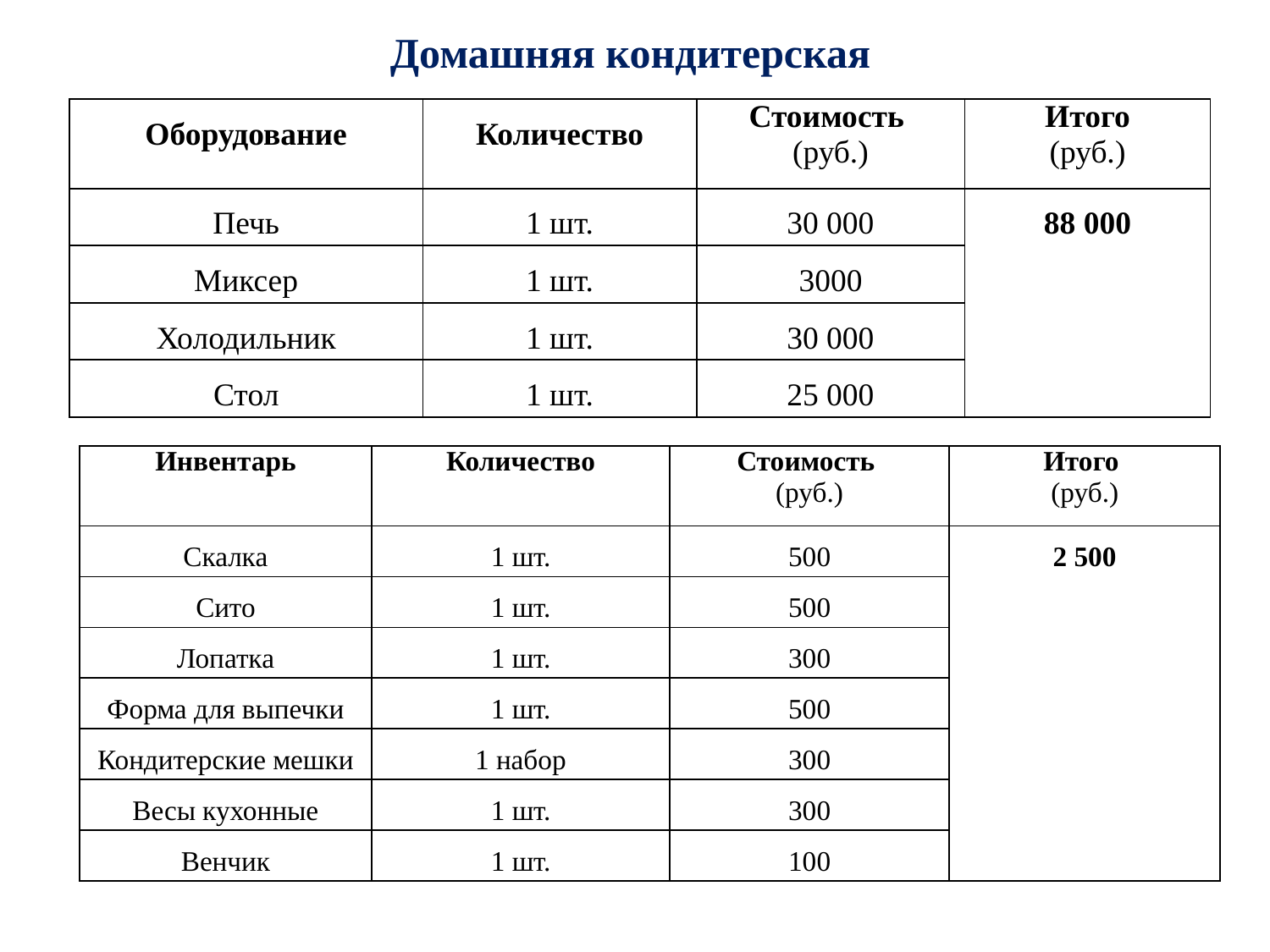

Домашняя кондитерская
| Оборудование | Количество | Стоимость (руб.) | Итого (руб.) |
| --- | --- | --- | --- |
| Печь | 1 шт. | 30 000 | 88 000 |
| Миксер | 1 шт. | 3000 |  |
| Холодильник | 1 шт. | 30 000 |  |
| Стол | 1 шт. | 25 000 |  |
| Инвентарь | Количество | Стоимость (руб.) | Итого (руб.) |
| --- | --- | --- | --- |
| Скалка | 1 шт. | 500 | 2 500 |
| Сито | 1 шт. | 500 |  |
| Лопатка | 1 шт. | 300 |  |
| Форма для выпечки | 1 шт. | 500 |  |
| Кондитерские мешки | 1 набор | 300 |  |
| Весы кухонные | 1 шт. | 300 |  |
| Венчик | 1 шт. | 100 |  |